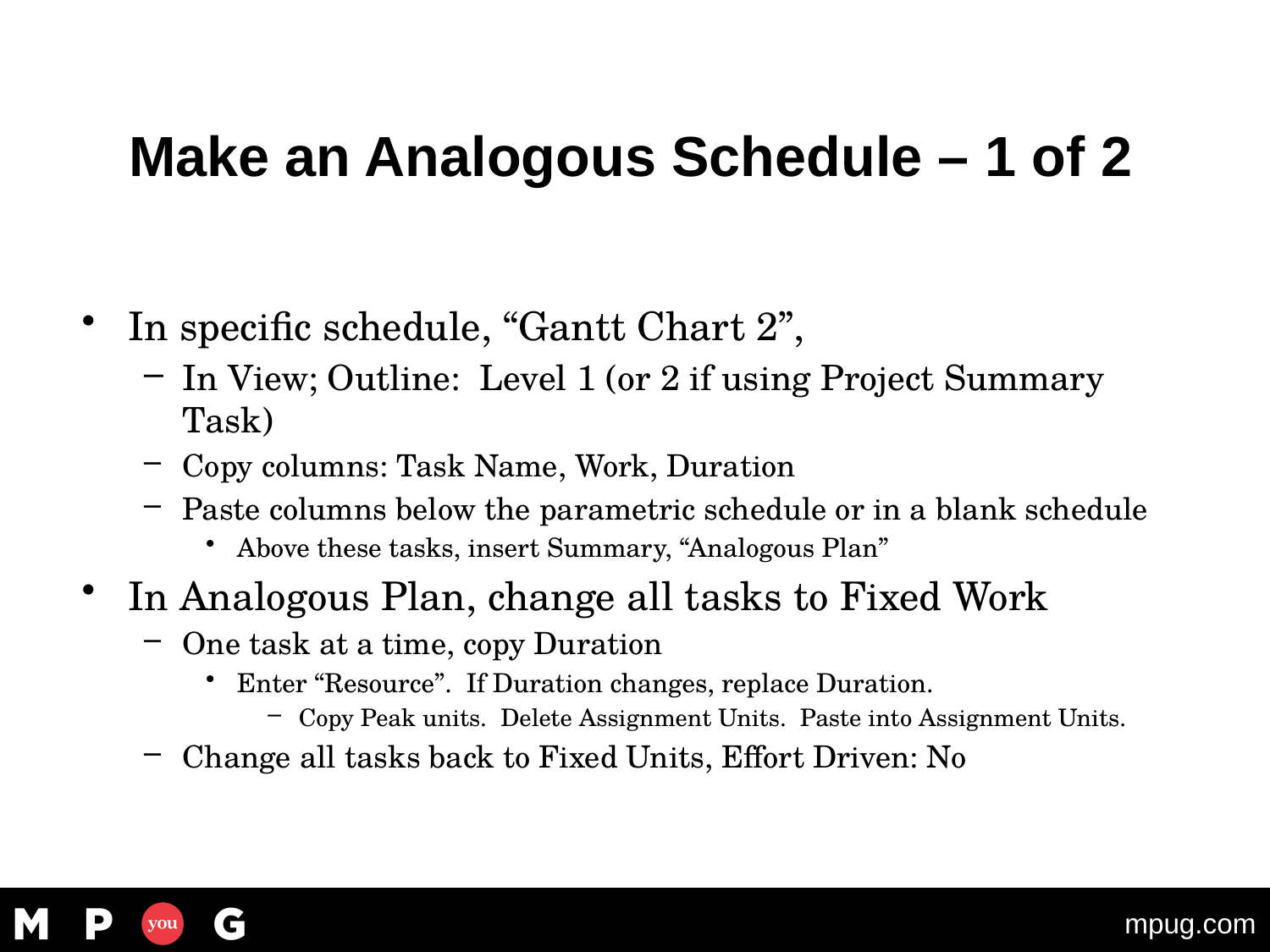

#
© Oliver D Gildersleeve, Jr 2020
14
Make an Analogous Schedule – 1 of 2
In specific schedule, “Gantt Chart 2”,
In View; Outline:  Level 1 (or 2 if using Project Summary Task)
Copy columns: Task Name, Work, Duration
Paste columns below the parametric schedule or in a blank schedule
Above these tasks, insert Summary, “Analogous Plan”
In Analogous Plan, change all tasks to Fixed Work
One task at a time, copy Duration
Enter “Resource”.  If Duration changes, replace Duration.
Copy Peak units.  Delete Assignment Units.  Paste into Assignment Units.
Change all tasks back to Fixed Units, Effort Driven: No